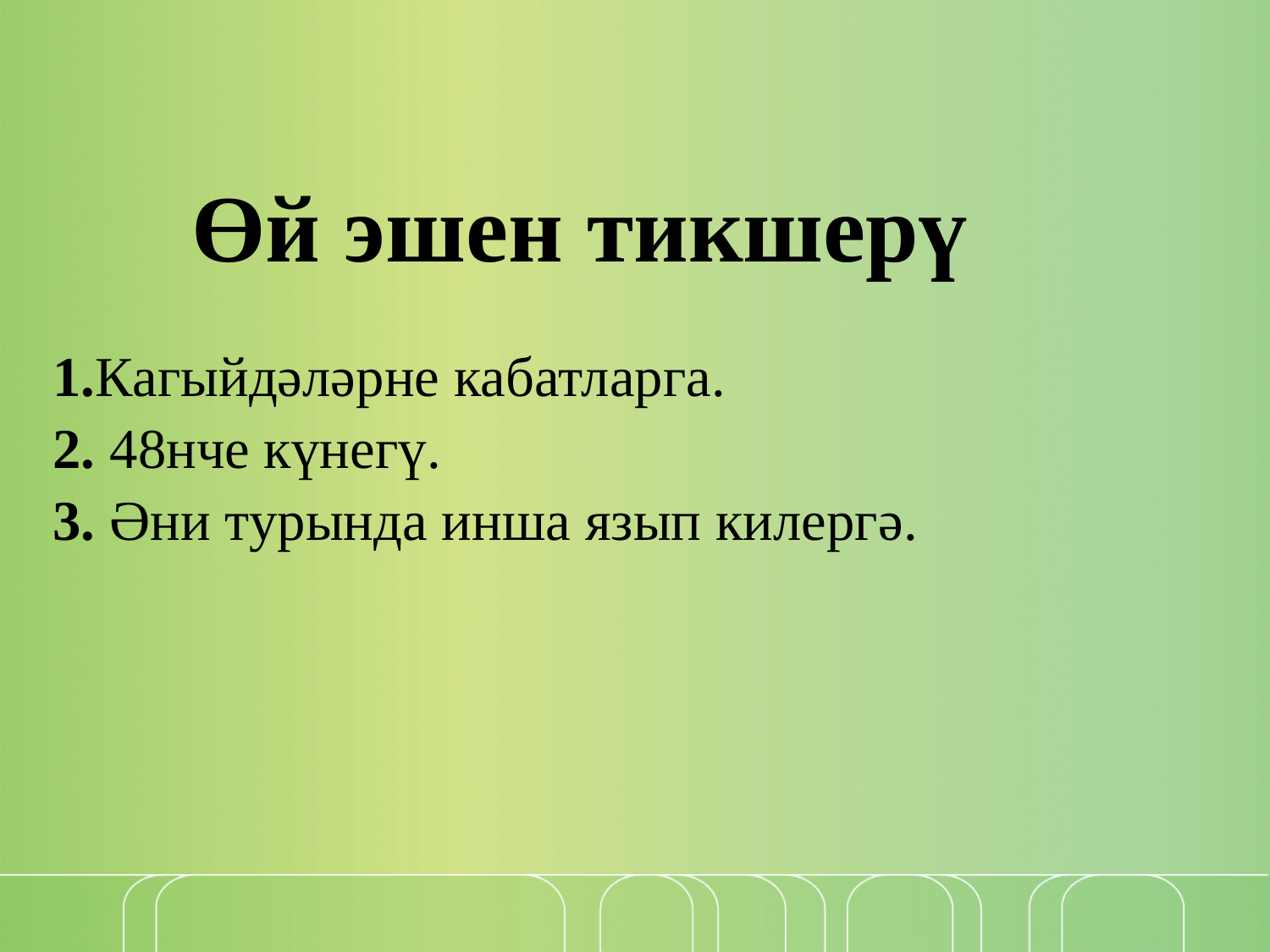

#

Өй эшен тикшерү

1.Кагыйдәләрне кабатларга.
2. 48нче күнегү.
3. Әни турында инша язып килергә.